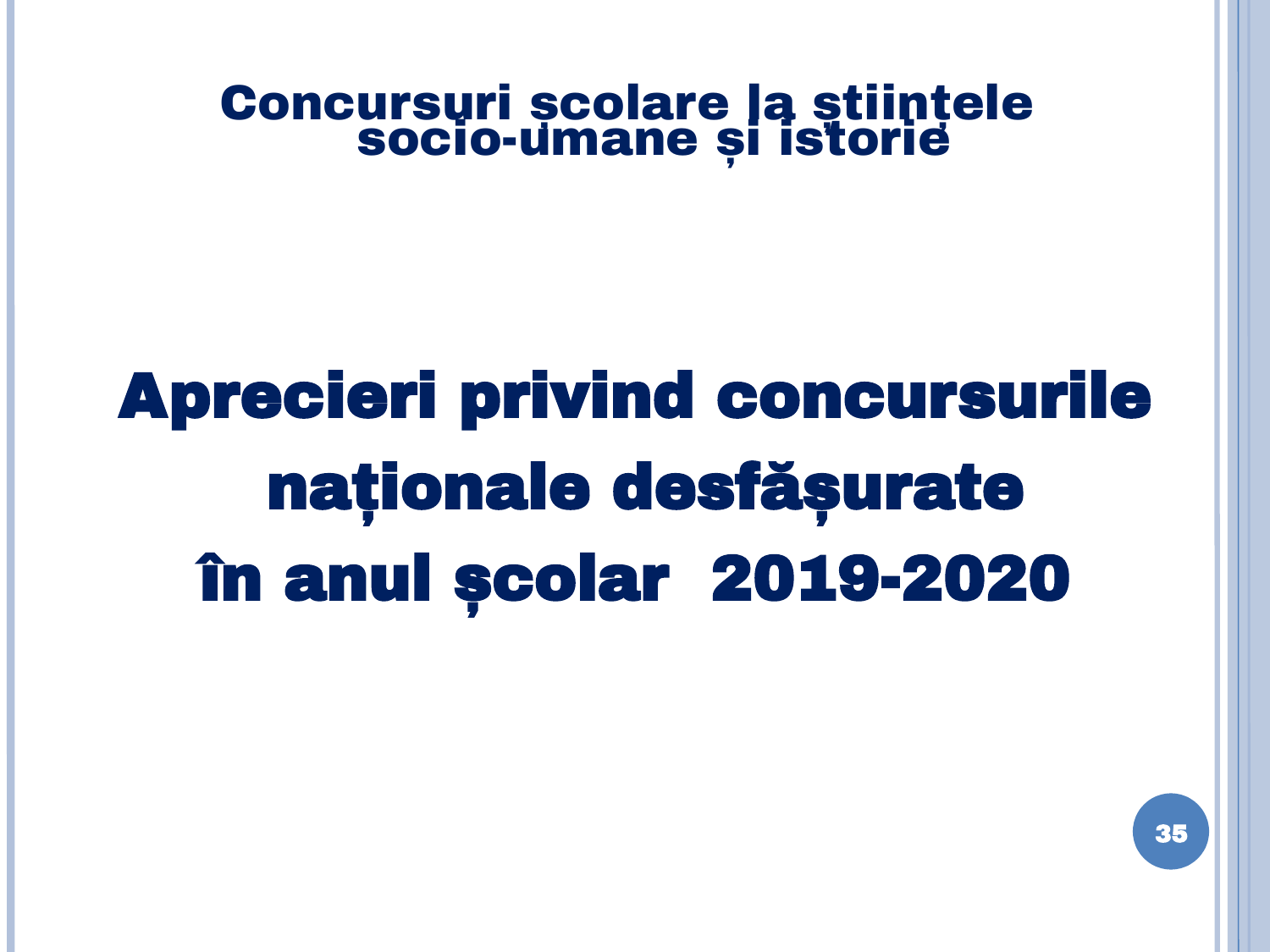

Concursuri şcolare la ştiinţele
socio-umane şi istorie

Aprecieri privind concursurile

 naţionale desfăşurate

în anul şcolar  2019-2020

35